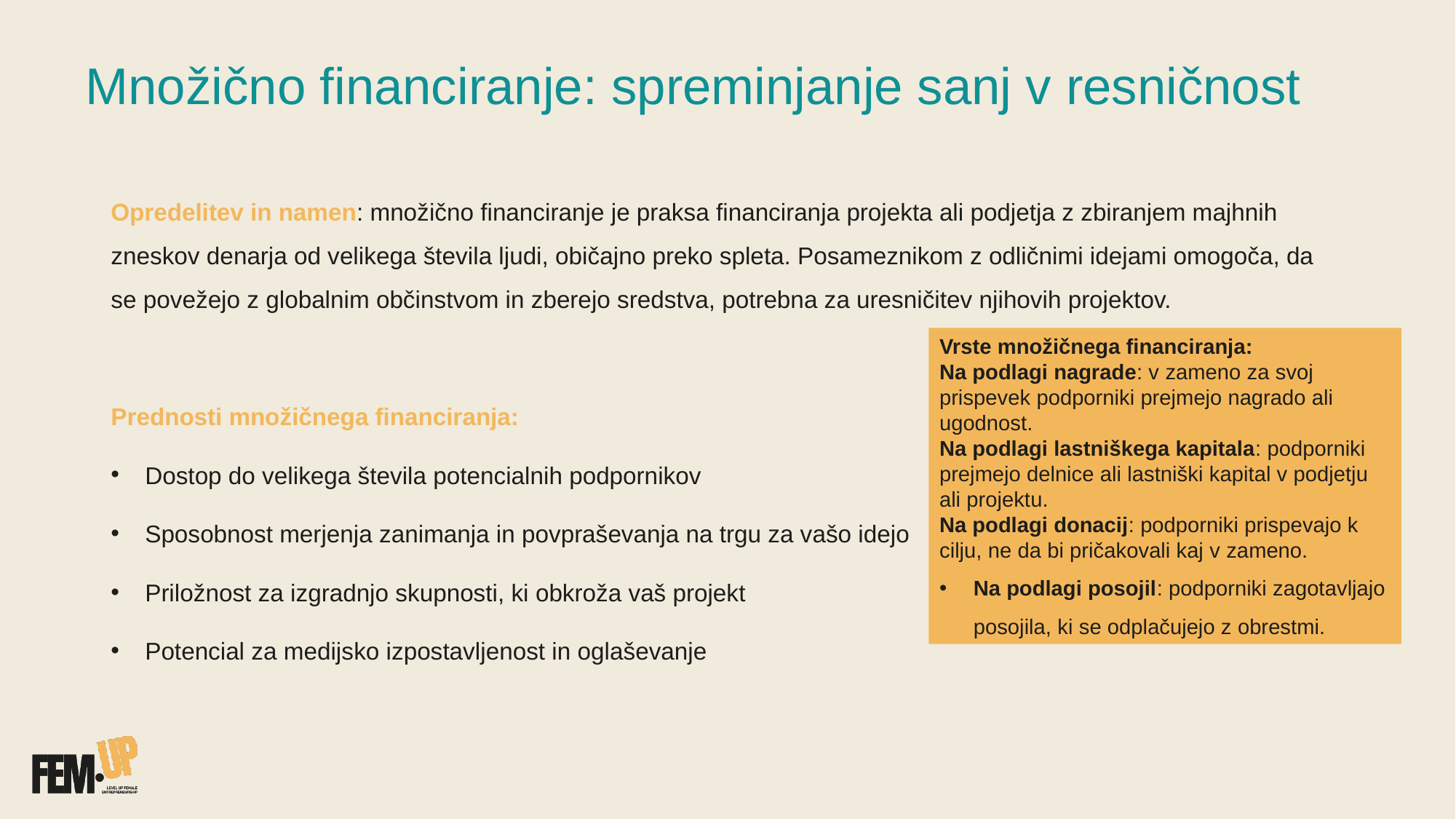

# Množično financiranje: spreminjanje sanj v resničnost
Opredelitev in namen: množično financiranje je praksa financiranja projekta ali podjetja z zbiranjem majhnih zneskov denarja od velikega števila ljudi, običajno preko spleta. Posameznikom z odličnimi idejami omogoča, da se povežejo z globalnim občinstvom in zberejo sredstva, potrebna za uresničitev njihovih projektov.

Prednosti množičnega financiranja:
Dostop do velikega števila potencialnih podpornikov
Sposobnost merjenja zanimanja in povpraševanja na trgu za vašo idejo
Priložnost za izgradnjo skupnosti, ki obkroža vaš projekt
Potencial za medijsko izpostavljenost in oglaševanje
Vrste množičnega financiranja:
Na podlagi nagrade: v zameno za svoj prispevek podporniki prejmejo nagrado ali ugodnost.
Na podlagi lastniškega kapitala: podporniki prejmejo delnice ali lastniški kapital v podjetju ali projektu.
Na podlagi donacij: podporniki prispevajo k cilju, ne da bi pričakovali kaj v zameno.
Na podlagi posojil: podporniki zagotavljajo posojila, ki se odplačujejo z obrestmi.